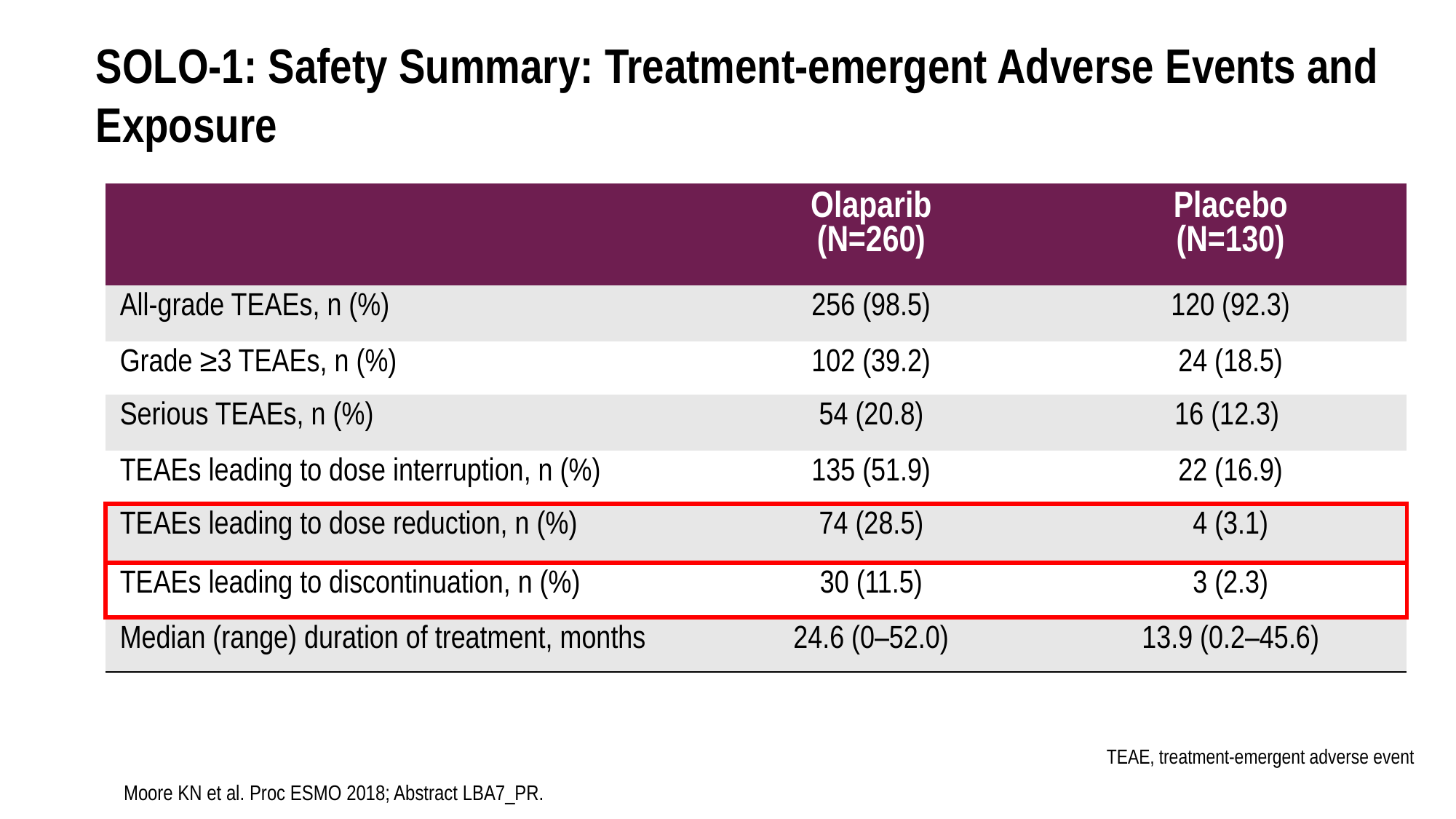

# SOLO-1: Safety Summary: Treatment-emergent Adverse Events and Exposure
|  | Olaparib (N=260) | Placebo (N=130) |
| --- | --- | --- |
| All-grade TEAEs, n (%) | 256 (98.5) | 120 (92.3) |
| Grade ≥3 TEAEs, n (%) | 102 (39.2) | 24 (18.5) |
| Serious TEAEs, n (%) | 54 (20.8) | 16 (12.3) |
| TEAEs leading to dose interruption, n (%) | 135 (51.9) | 22 (16.9) |
| TEAEs leading to dose reduction, n (%) | 74 (28.5) | 4 (3.1) |
| TEAEs leading to discontinuation, n (%) | 30 (11.5) | 3 (2.3) |
| Median (range) duration of treatment, months | 24.6 (0–52.0) | 13.9 (0.2–45.6) |
TEAE, treatment-emergent adverse event
Moore KN et al. Proc ESMO 2018; Abstract LBA7_PR.